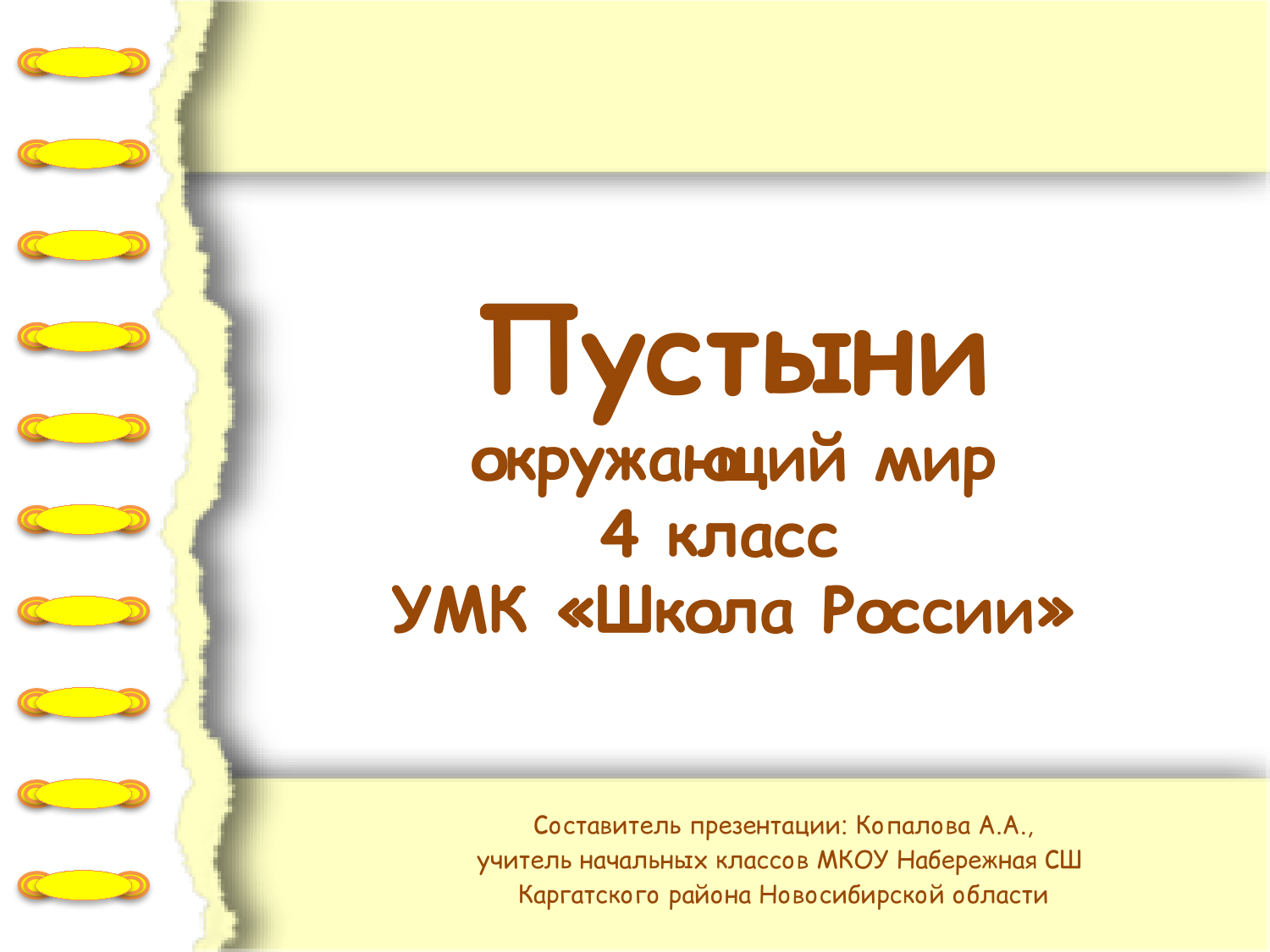

# Пустыни окружающий мир 4 класс УМК «Школа России»
Составитель презентации: Копалова А.А.,
учитель начальных классов МКОУ Набережная СШ
Каргатского района Новосибирской области